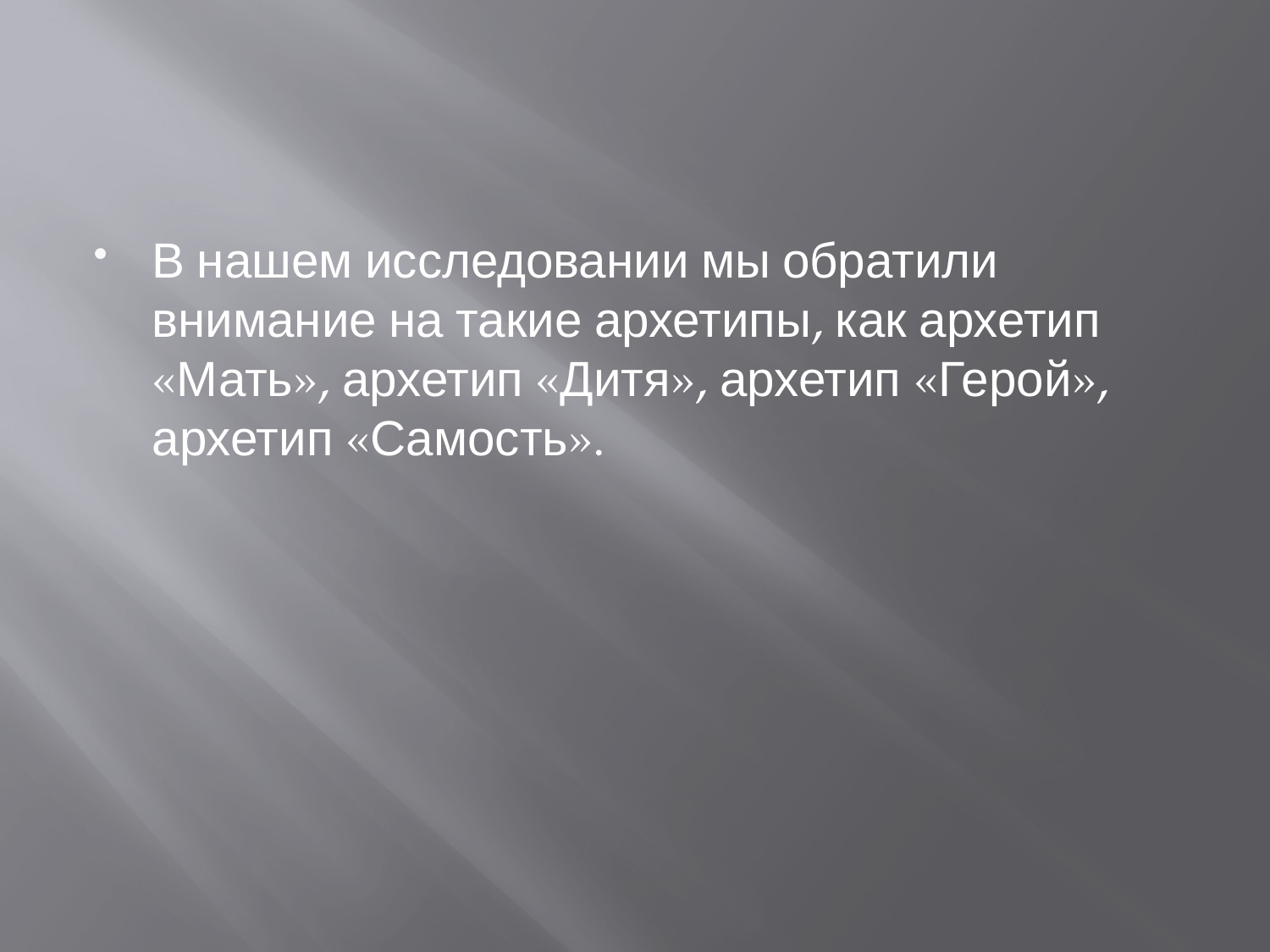

#
В нашем исследовании мы обратили внимание на такие архетипы, как архетип «Мать», архетип «Дитя», архетип «Герой»,  архетип «Самость».